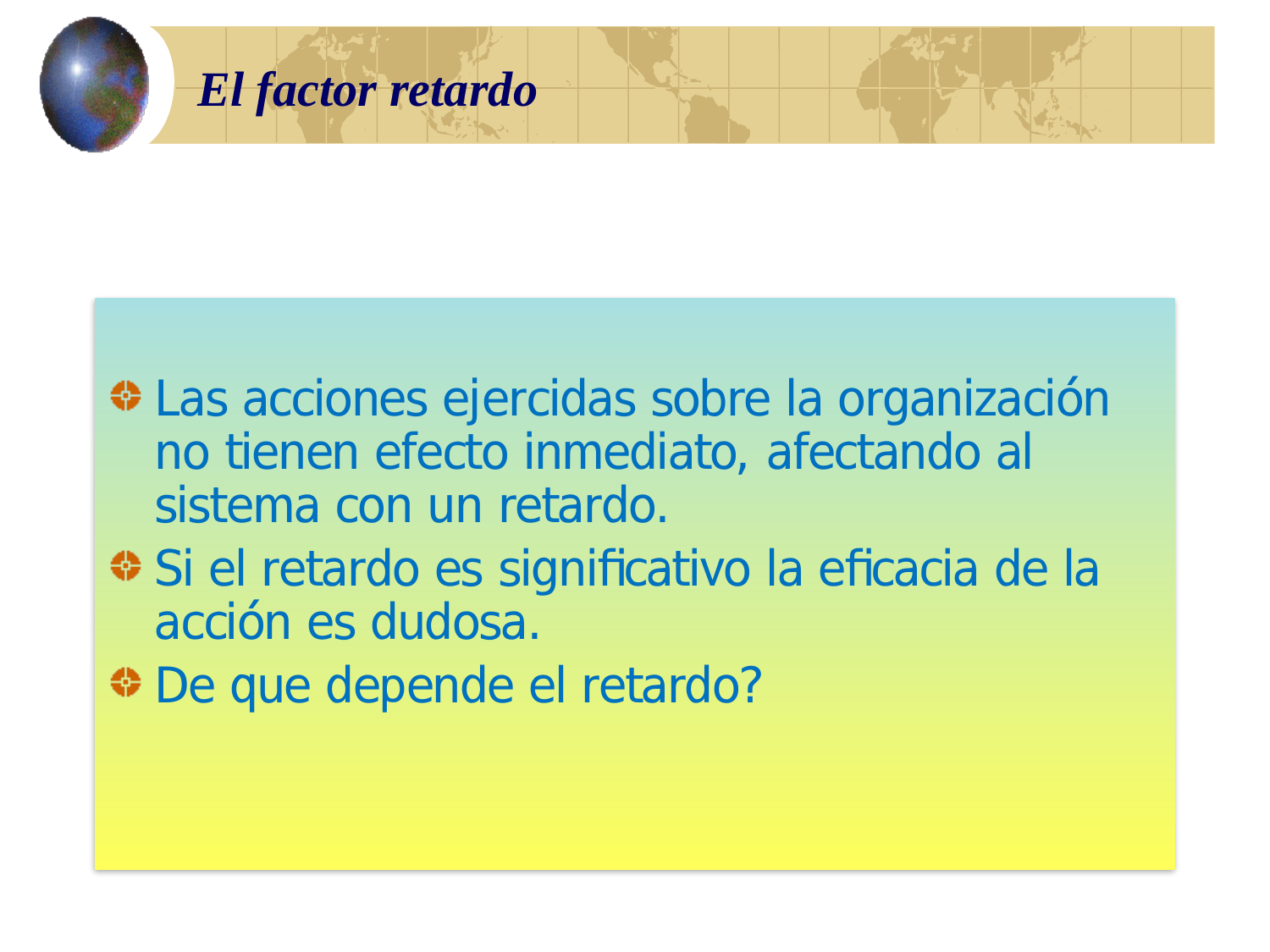

# El factor retardo

Las acciones ejercidas sobre la organización no tienen efecto inmediato, afectando al sistema con un retardo.
Si el retardo es significativo la eficacia de la acción es dudosa.
De que depende el retardo?